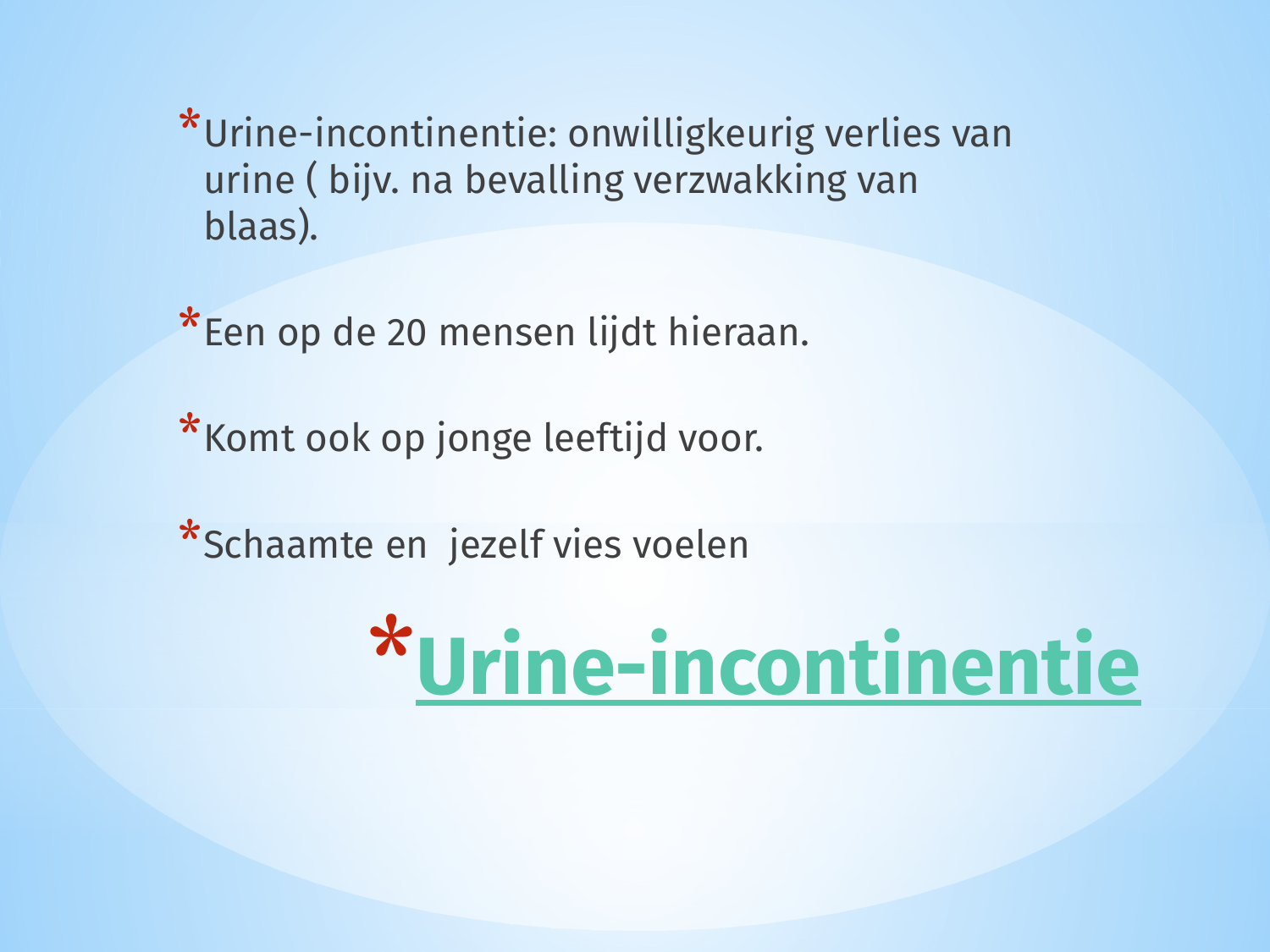

Urine-incontinentie: onwilligkeurig verlies van urine ( bijv. na bevalling verzwakking van blaas).
Een op de 20 mensen lijdt hieraan.
Komt ook op jonge leeftijd voor.
Schaamte en  jezelf vies voelen
# Urine-incontinentie